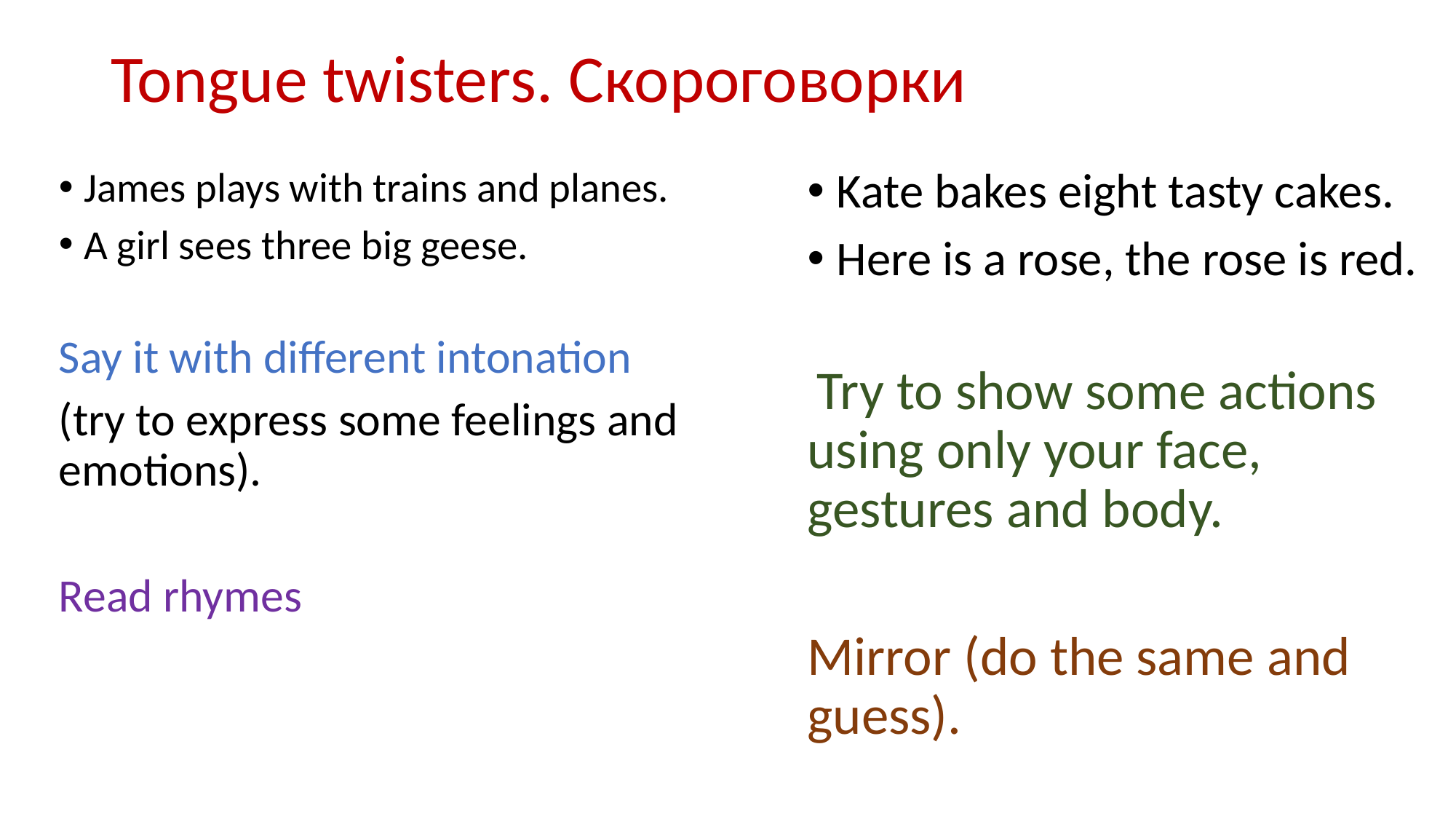

# Tongue twisters. Скороговорки
James plays with trains and planes.
A girl sees three big geese.

Say it with different intonation
(try to express some feelings and emotions).

Read rhymes

Kate bakes eight tasty cakes.
Here is a rose, the rose is red.

 Try to show some actions using only your face, gestures and body.

Mirror (do the same and guess).